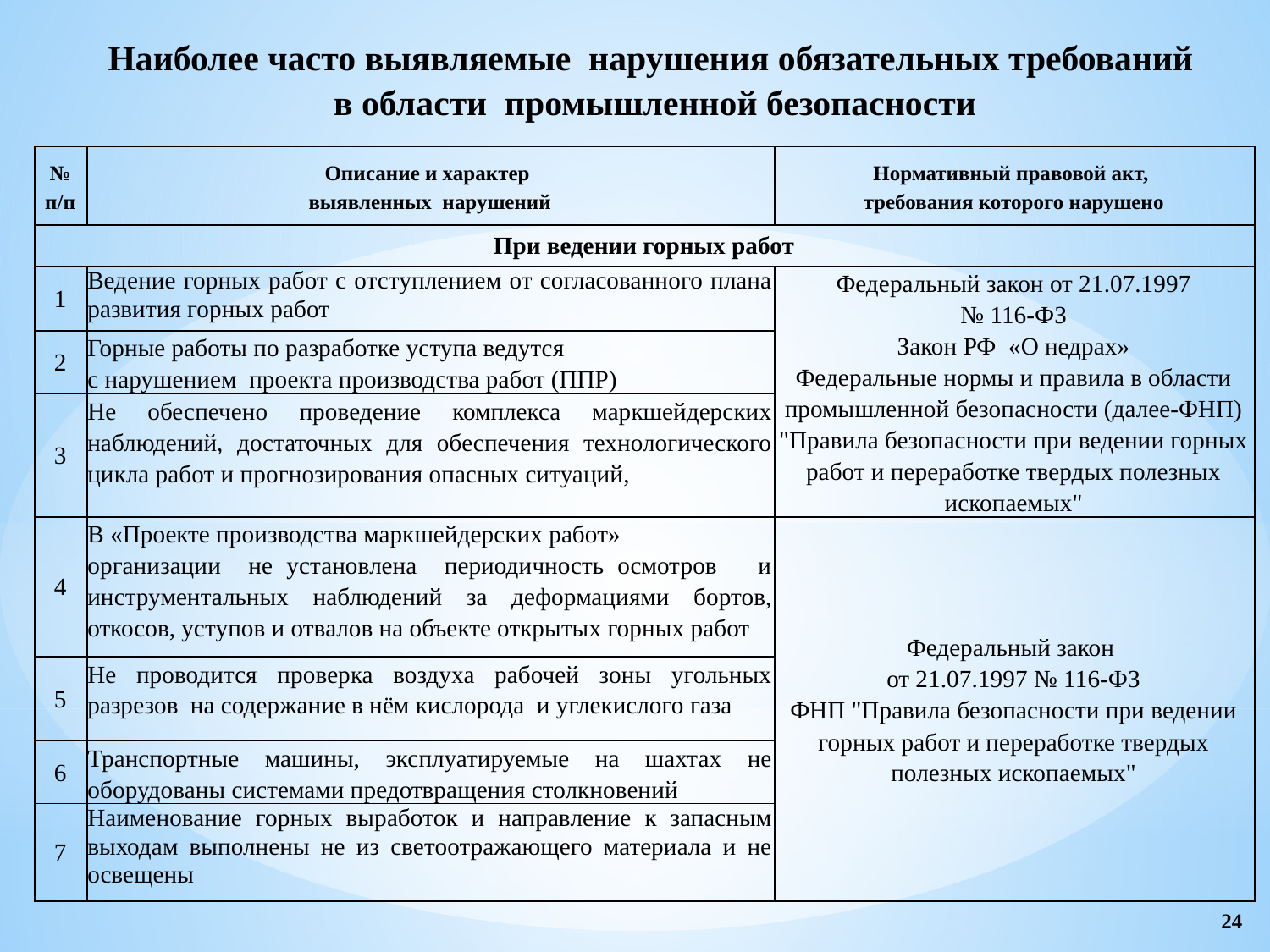

Наиболее часто выявляемые  нарушения обязательных требований
в области  промышленной безопасности
| № п/п | Описание и характер выявленных нарушений | Нормативный правовой акт, требования которого нарушено |
| --- | --- | --- |
| При ведении горных работ |  |  |
| 1 | Ведение горных работ с отступлением от согласованного плана развития горных работ | Федеральный закон от 21.07.1997 № 116-ФЗ Закон РФ «О недрах» Федеральные нормы и правила в области промышленной безопасности (далее-ФНП) "Правила безопасности при ведении горных работ и переработке твердых полезных ископаемых" |
| 2 | Горные работы по разработке уступа ведутся с нарушением проекта производства работ (ППР) |  |
| 3 | Не обеспечено проведение комплекса маркшейдерских наблюдений, достаточных для обеспечения технологического цикла работ и прогнозирования опасных ситуаций, |  |
| 4 | В «Проекте производства маркшейдерских работ» организации не установлена периодичность осмотров и инструментальных наблюдений за деформациями бортов, откосов, уступов и отвалов на объекте открытых горных работ | Федеральный закон от 21.07.1997 № 116-ФЗ ФНП "Правила безопасности при ведении горных работ и переработке твердых полезных ископаемых" |
| 5 | Не проводится проверка воздуха рабочей зоны угольных разрезов на содержание в нём кислорода и углекислого газа |  |
| 6 | Транспортные машины, эксплуатируемые на шахтах не оборудованы системами предотвращения столкновений |  |
| 7 | Наименование горных выработок и направление к запасным выходам выполнены не из светоотражающего материала и не освещены |  |
24